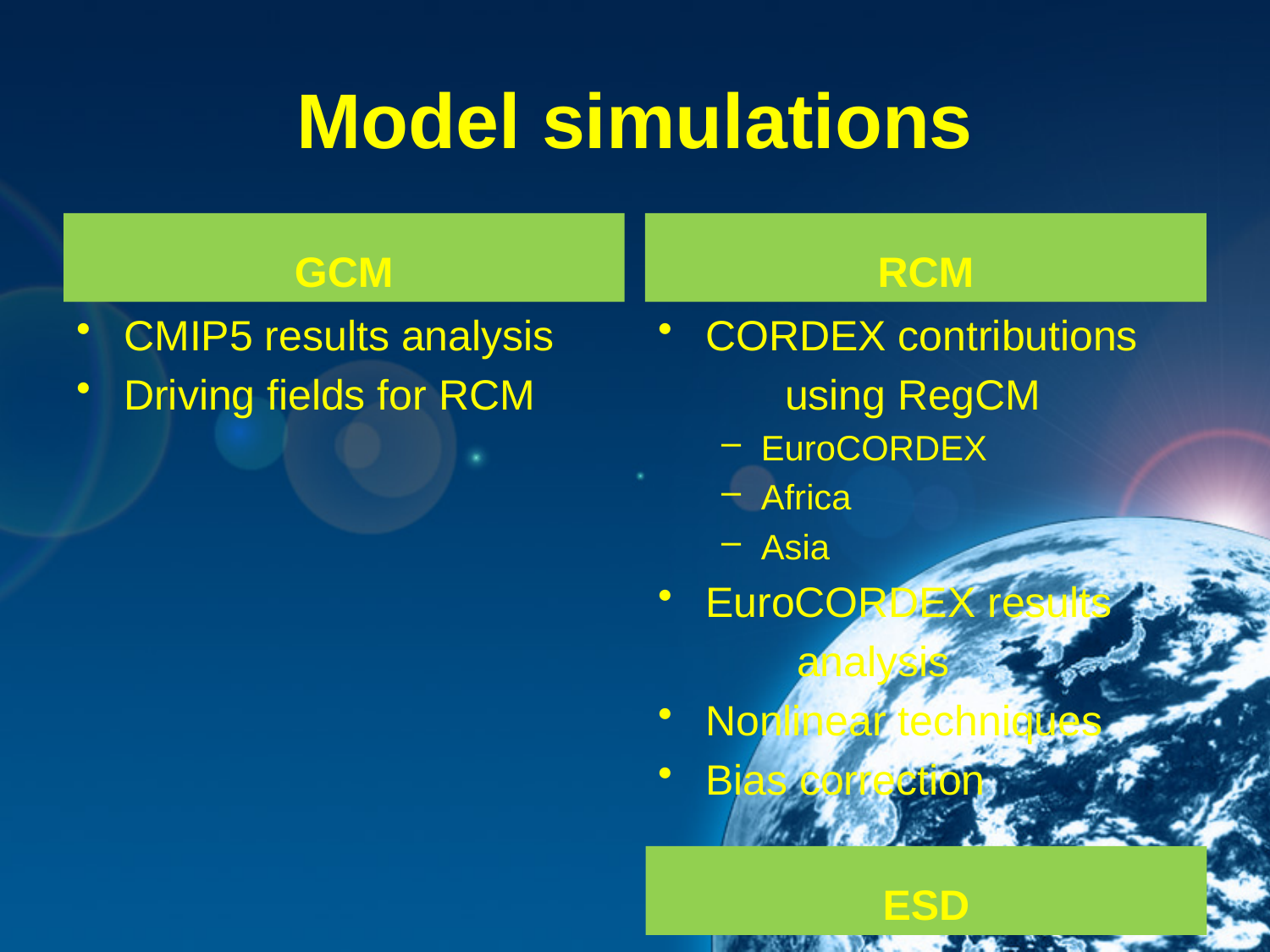

# Model simulations
GCM
RCM
CMIP5 results analysis
Driving fields for RCM
CORDEX contributions
	using RegCM
EuroCORDEX
Africa
Asia
EuroCORDEX results
	 analysis
Nonlinear techniques
Bias correction
ESD